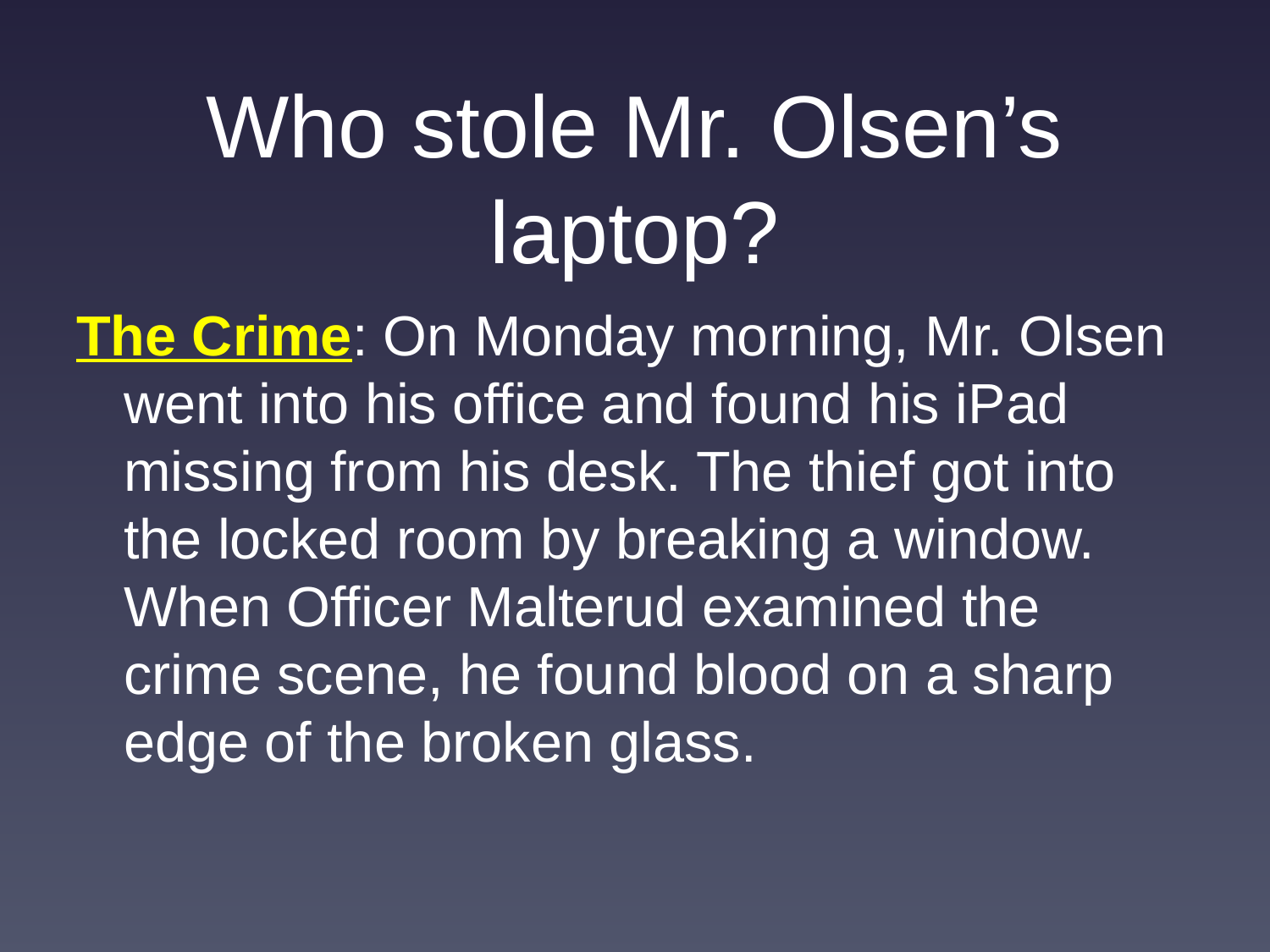

# Who stole Mr. Olsen’s laptop?
The Crime: On Monday morning, Mr. Olsen went into his office and found his iPad missing from his desk. The thief got into the locked room by breaking a window. When Officer Malterud examined the crime scene, he found blood on a sharp edge of the broken glass.